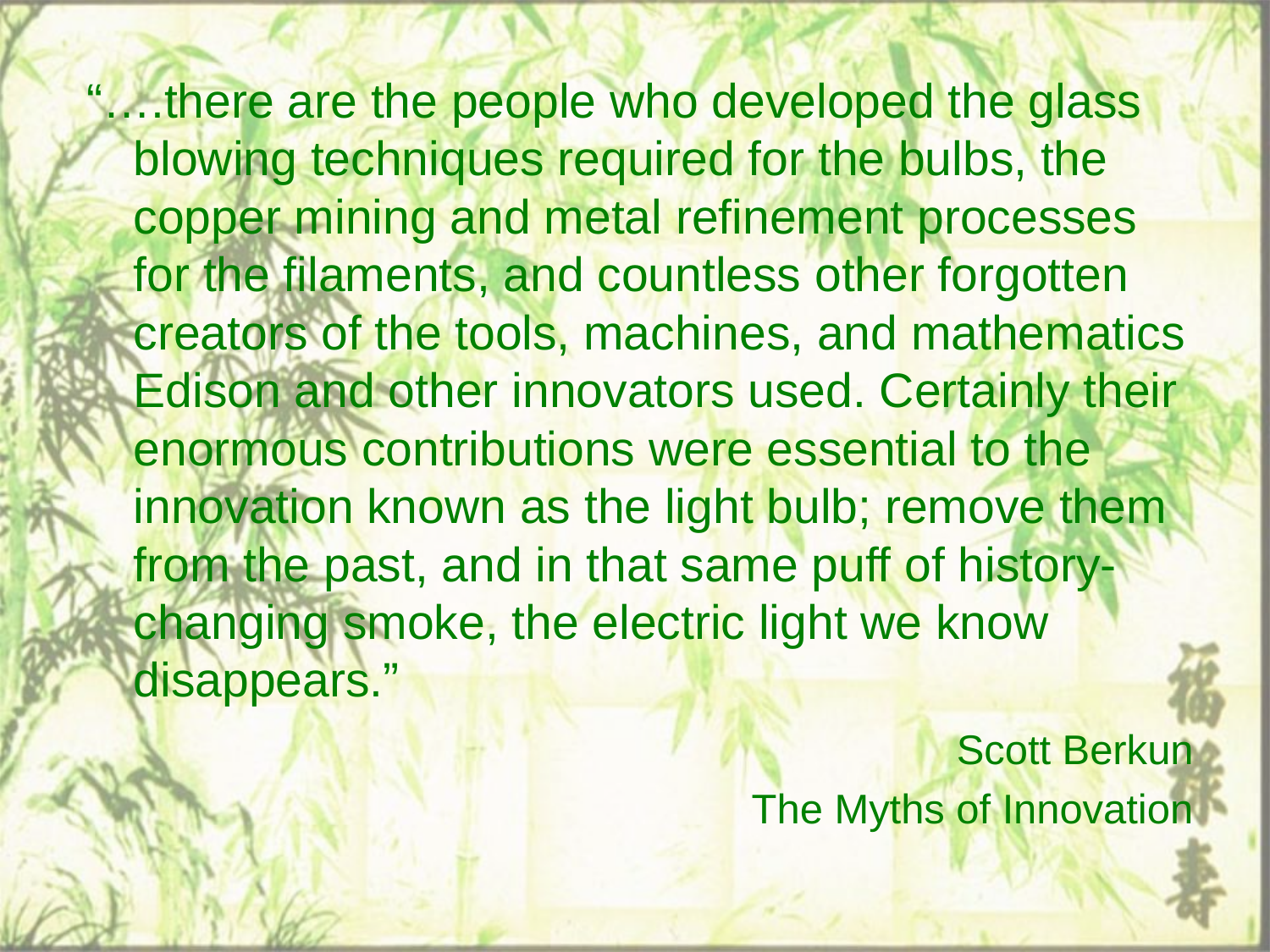

“….there are the people who developed the glass blowing techniques required for the bulbs, the copper mining and metal refinement processes for the filaments, and countless other forgotten creators of the tools, machines, and mathematics Edison and other innovators used. Certainly their enormous contributions were essential to the innovation known as the light bulb; remove them from the past, and in that same puff of history-changing smoke, the electric light we know disappears.”
				Scott Berkun
				The Myths of Innovation